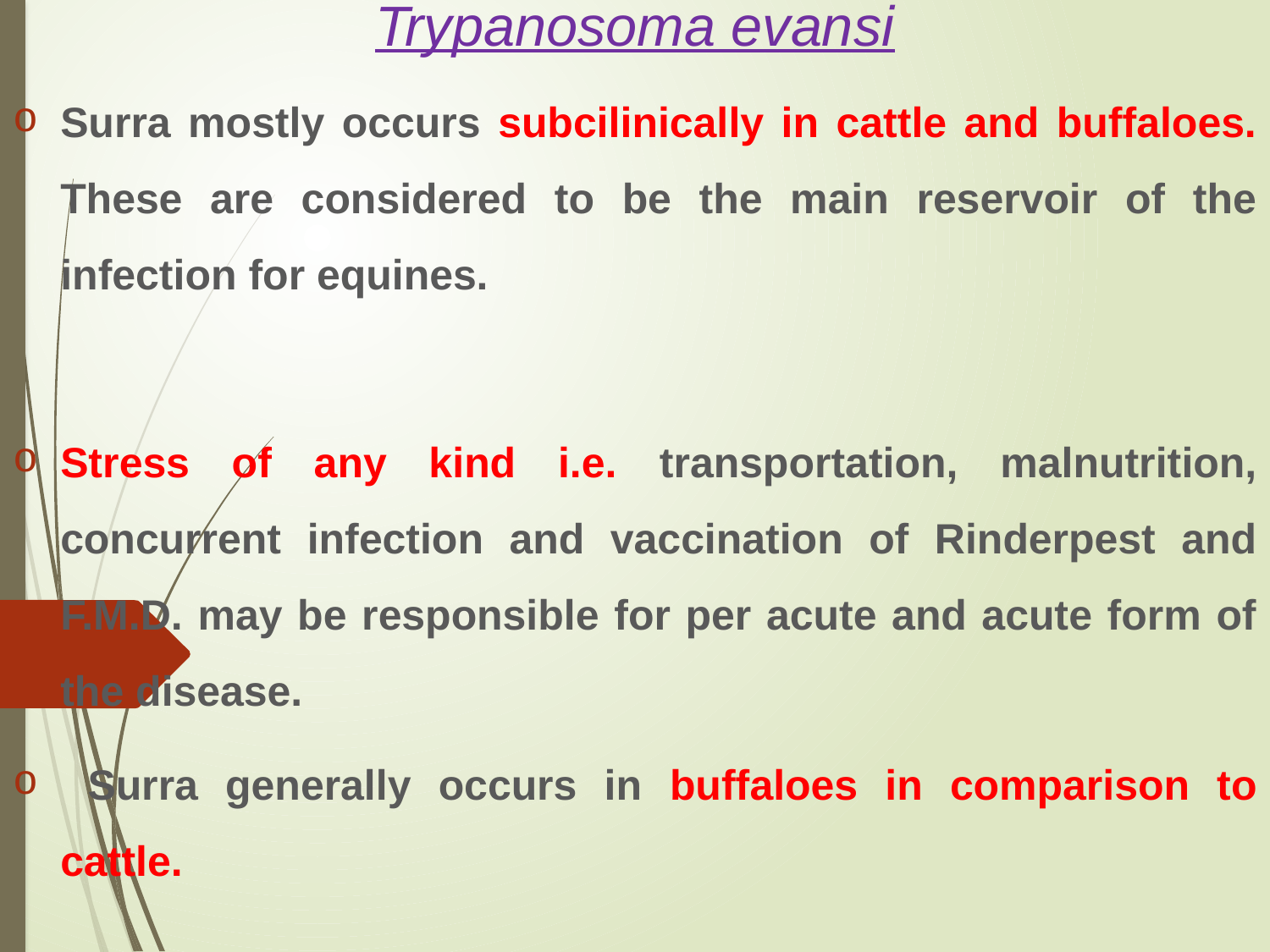

# Trypanosoma evansi
Surra mostly occurs subcilinically in cattle and buffaloes. These are considered to be the main reservoir of the infection for equines.

Stress of any kind i.e. transportation, malnutrition, concurrent infection and vaccination of Rinderpest and F.M.D. may be responsible for per acute and acute form of the disease.
 Surra generally occurs in buffaloes in comparison to cattle.